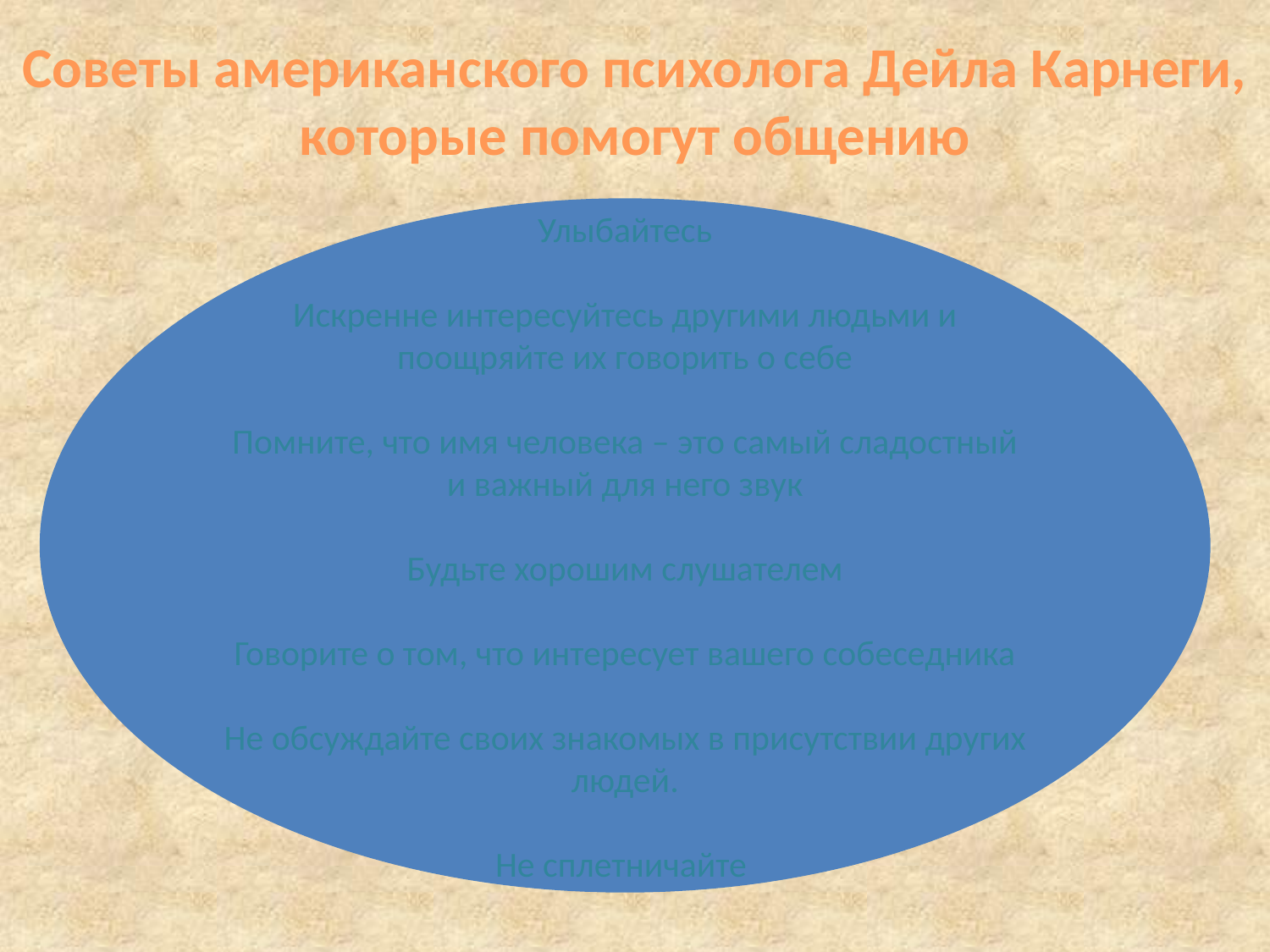

# Советы американского психолога Дейла Карнеги, которые помогут общению
Улыбайтесь

Искренне интересуйтесь другими людьми и поощряйте их говорить о себе

Помните, что имя человека – это самый сладостный и важный для него звук

Будьте хорошим слушателем

Говорите о том, что интересует вашего собеседника

Не обсуждайте своих знакомых в присутствии других людей.

Не сплетничайте